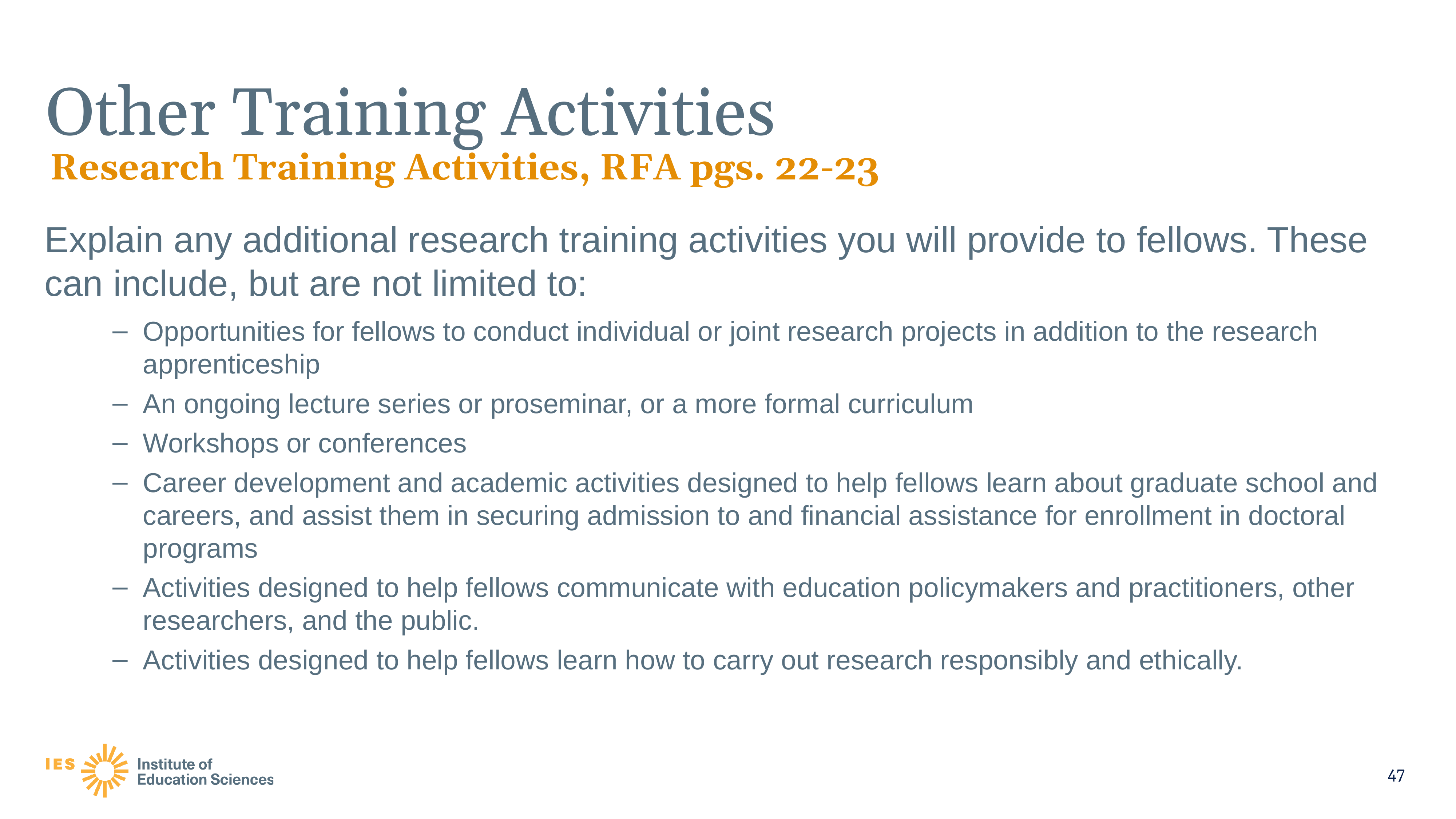

# Other Training Activities
Research Training Activities, RFA pgs. 22-23
Explain any additional research training activities you will provide to fellows. These can include, but are not limited to:
Opportunities for fellows to conduct individual or joint research projects in addition to the research apprenticeship
An ongoing lecture series or proseminar, or a more formal curriculum
Workshops or conferences
Career development and academic activities designed to help fellows learn about graduate school and careers, and assist them in securing admission to and financial assistance for enrollment in doctoral programs
Activities designed to help fellows communicate with education policymakers and practitioners, other researchers, and the public.
Activities designed to help fellows learn how to carry out research responsibly and ethically.

47